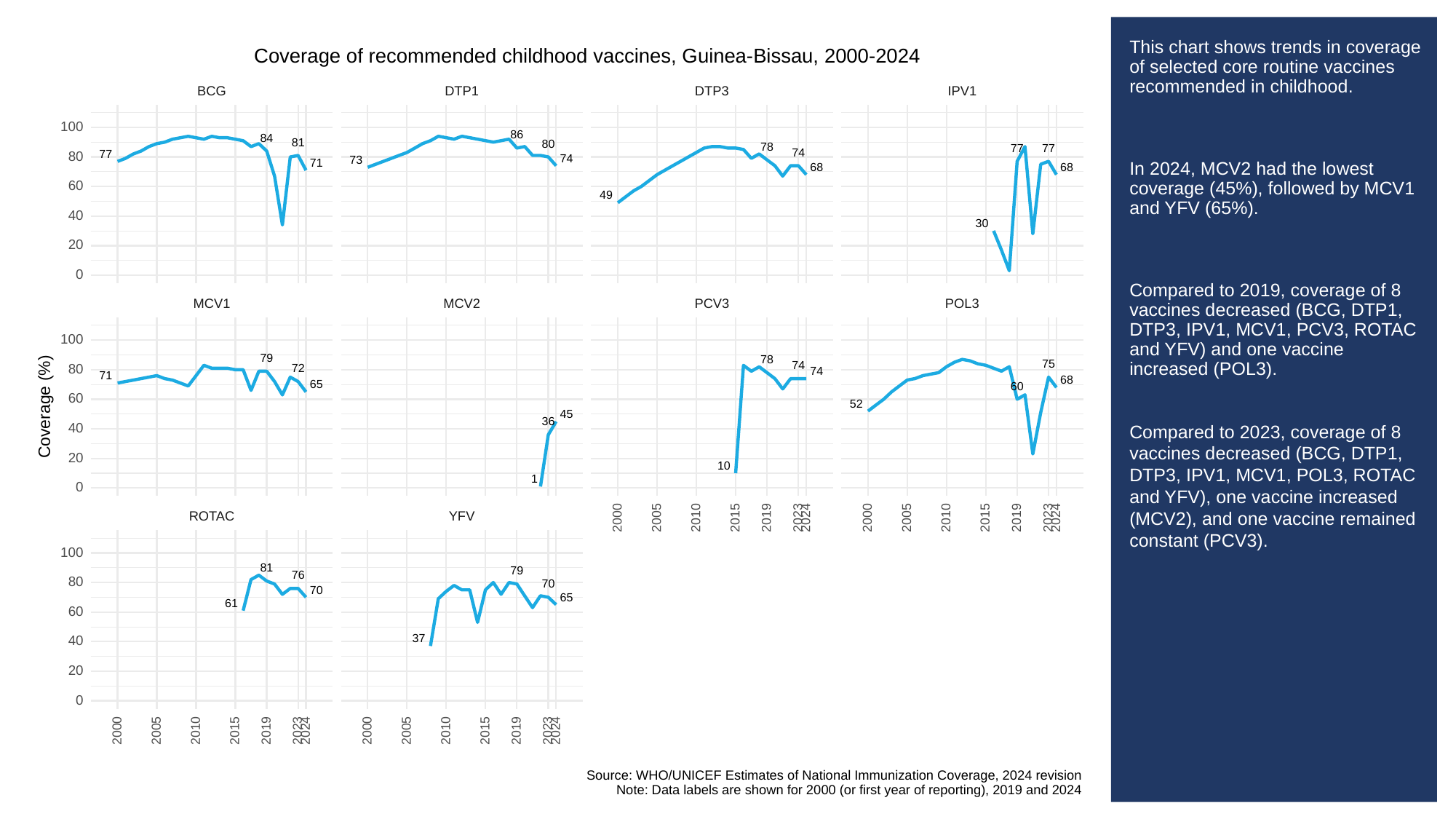

# This chart shows trends in coverage of selected core routine vaccines recommended in childhood.

In 2024, MCV2 had the lowest coverage (45%), followed by MCV1 and YFV (65%).

Compared to 2019, coverage of 8 vaccines decreased (BCG, DTP1, DTP3, IPV1, MCV1, PCV3, ROTAC and YFV) and one vaccine increased (POL3).

Compared to 2023, coverage of 8 vaccines decreased (BCG, DTP1, DTP3, IPV1, MCV1, POL3, ROTAC and YFV), one vaccine increased (MCV2), and one vaccine remained constant (PCV3).

Coverage of recommended childhood vaccines, Guinea-Bissau, 2000-2024
BCG
DTP3
DTP1
IPV1

100

86
84

81
80

78
77
77

74
77
80
74
73

71
68
68

60

49

40

30

20

0

POL3
PCV3
MCV1
MCV2

100

79

78

75
74
80
72

74

71
68
65
60

60
Coverage (%)

52
45

36

40

20

10

1
0

ROTAC
YFV
2023
2023
2000
2005
2010
2015
2019
2024
2000
2005
2010
2015
2019
2024

100

81
79

76

80
70

70
65

61
60

37
40

20

0

2023
2023
2000
2005
2010
2015
2019
2024
2000
2005
2010
2015
2019
2024
Source: WHO/UNICEF Estimates of National Immunization Coverage, 2024 revision
Note: Data labels are shown for 2000 (or first year of reporting), 2019 and 2024